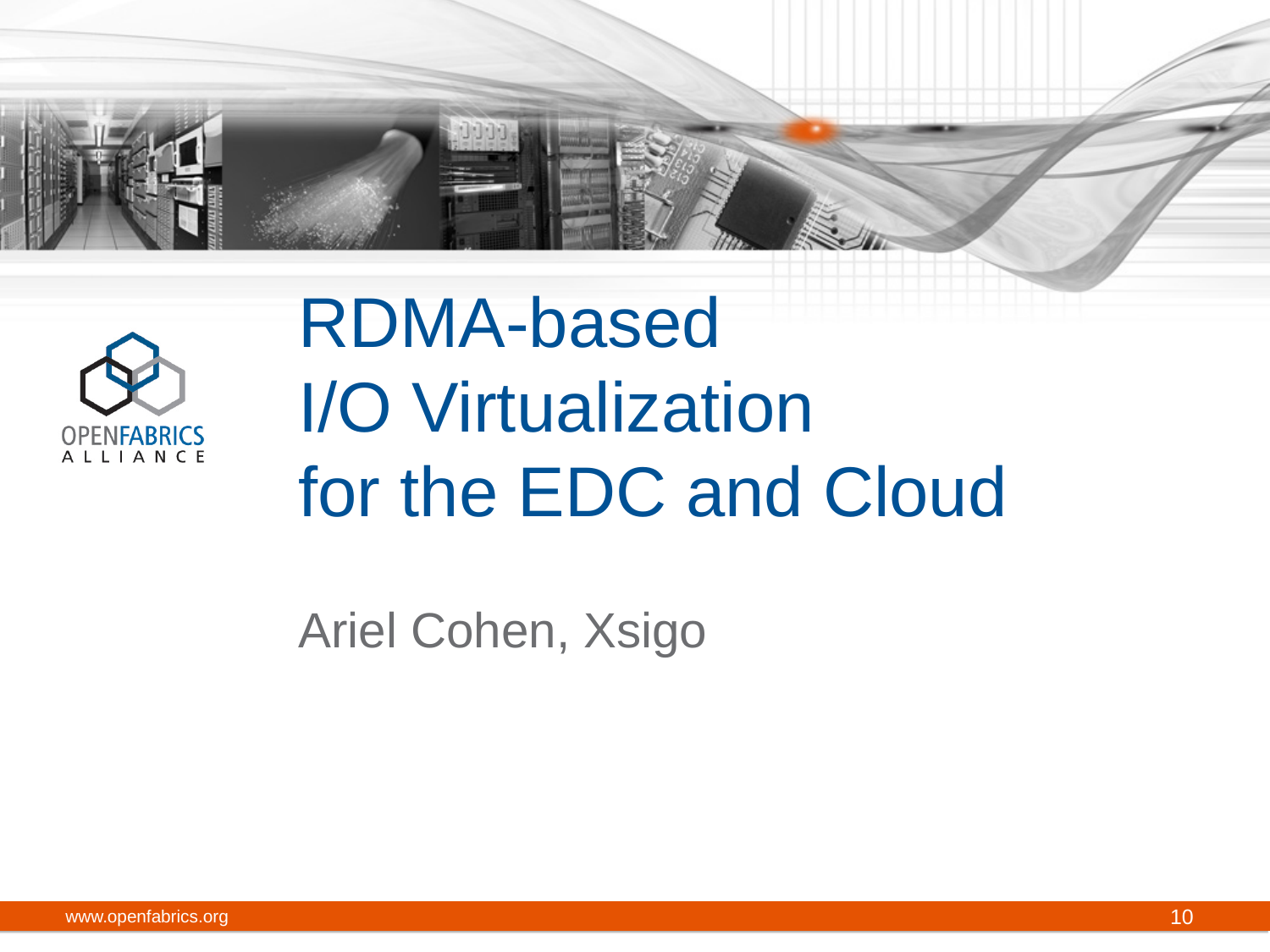

# RDMA-based I/O Virtualization for the EDC and Cloud
Ariel Cohen, Xsigo
www.openfabrics.org
10